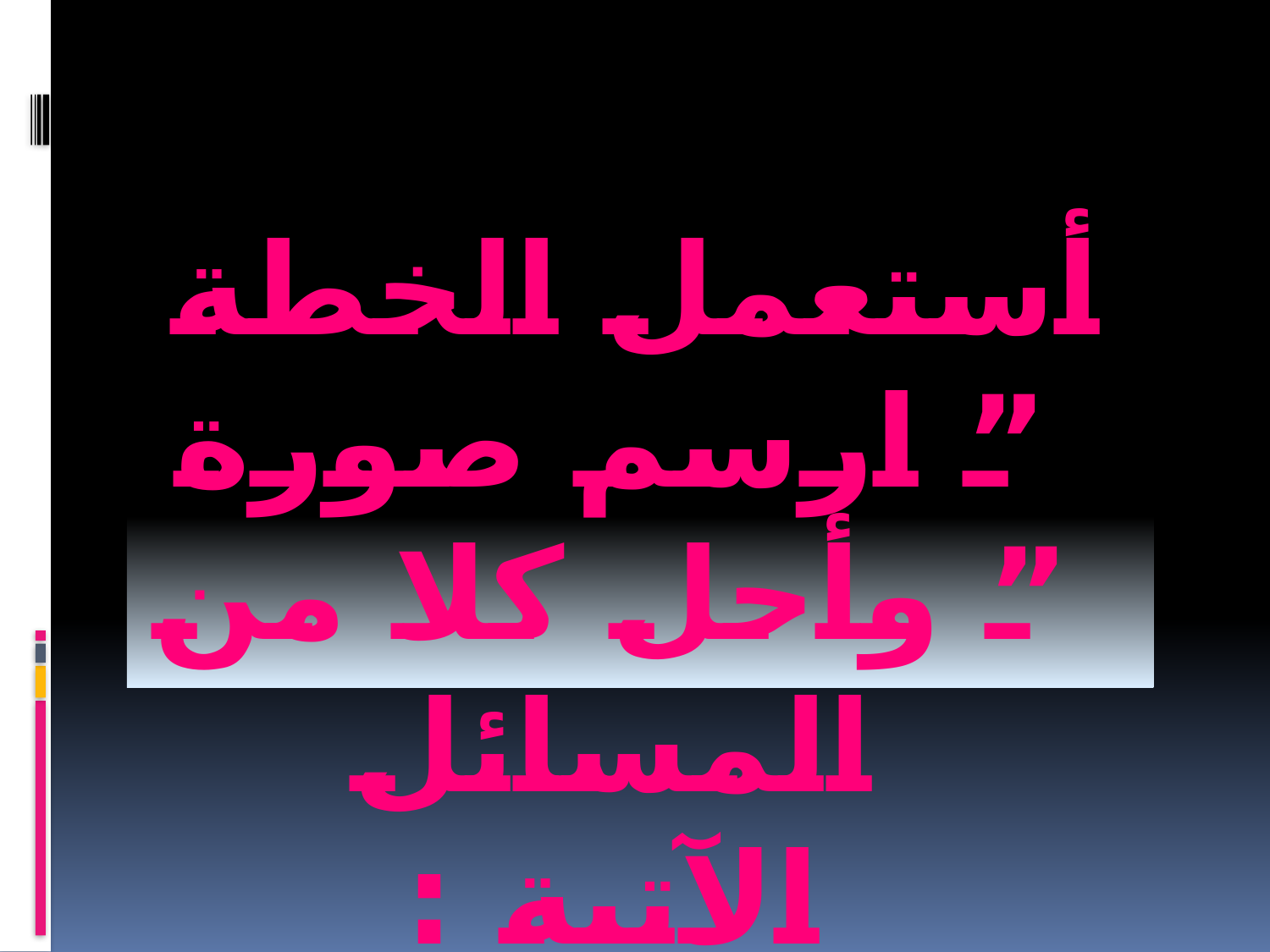

أستعمل الخطة ” ارسم صورة ” وأحل كلا من المسائل الآتية :